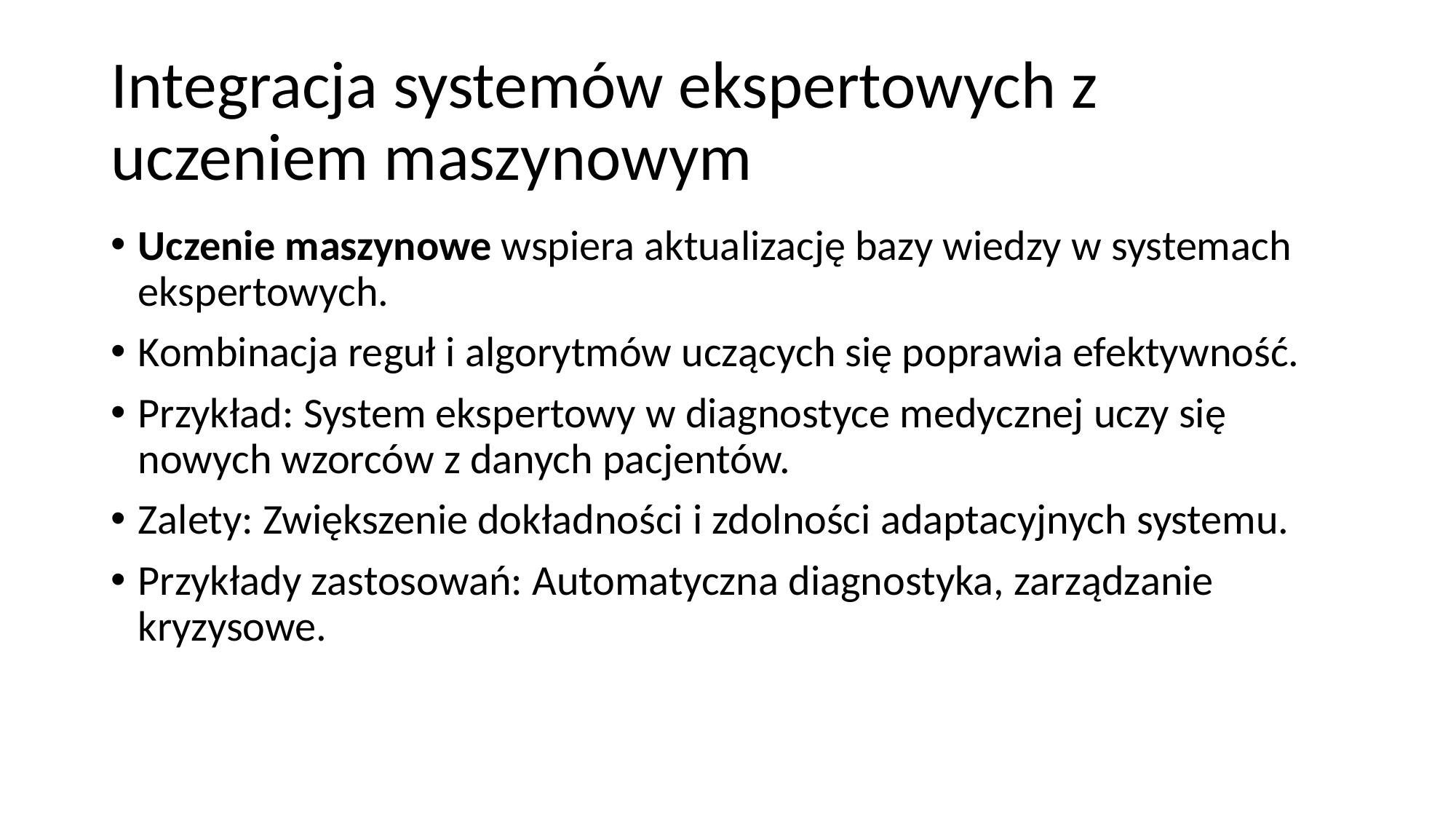

# Integracja systemów ekspertowych z uczeniem maszynowym
Uczenie maszynowe wspiera aktualizację bazy wiedzy w systemach ekspertowych.
Kombinacja reguł i algorytmów uczących się poprawia efektywność.
Przykład: System ekspertowy w diagnostyce medycznej uczy się nowych wzorców z danych pacjentów.
Zalety: Zwiększenie dokładności i zdolności adaptacyjnych systemu.
Przykłady zastosowań: Automatyczna diagnostyka, zarządzanie kryzysowe.